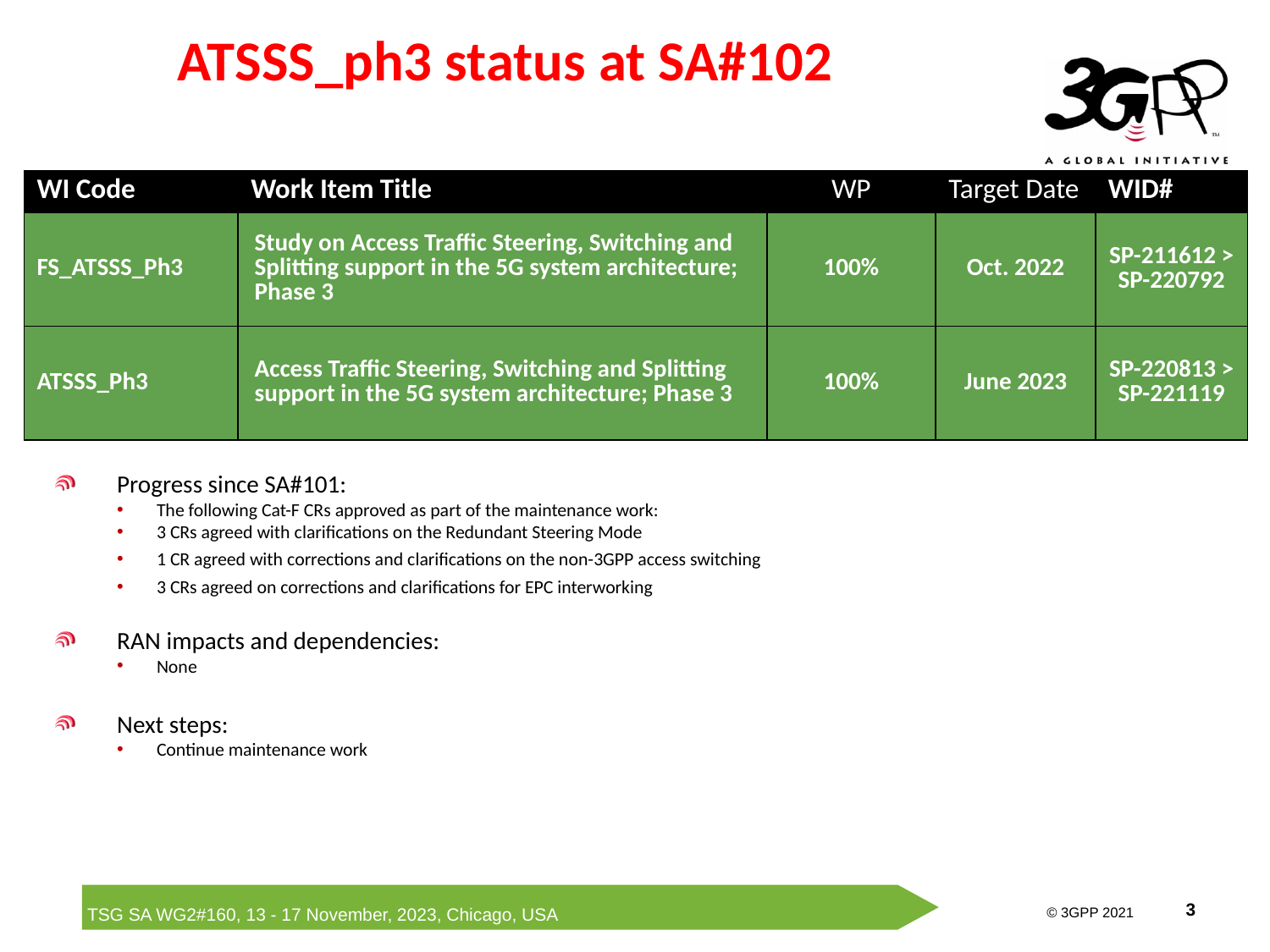

# ATSSS_ph3 status at SA#102
| WI Code | Work Item Title | WP | Target Date | WID# |
| --- | --- | --- | --- | --- |
| FS\_ATSSS\_Ph3 | Study on Access Traffic Steering, Switching and Splitting support in the 5G system architecture; Phase 3 | 100% | Oct. 2022 | SP-211612 > SP-220792 |
| ATSSS\_Ph3 | Access Traffic Steering, Switching and Splitting support in the 5G system architecture; Phase 3 | 100% | June 2023 | SP-220813 > SP-221119 |
Progress since SA#101:
The following Cat-F CRs approved as part of the maintenance work:
3 CRs agreed with clarifications on the Redundant Steering Mode
1 CR agreed with corrections and clarifications on the non-3GPP access switching
3 CRs agreed on corrections and clarifications for EPC interworking

RAN impacts and dependencies:
None

Next steps:
Continue maintenance work